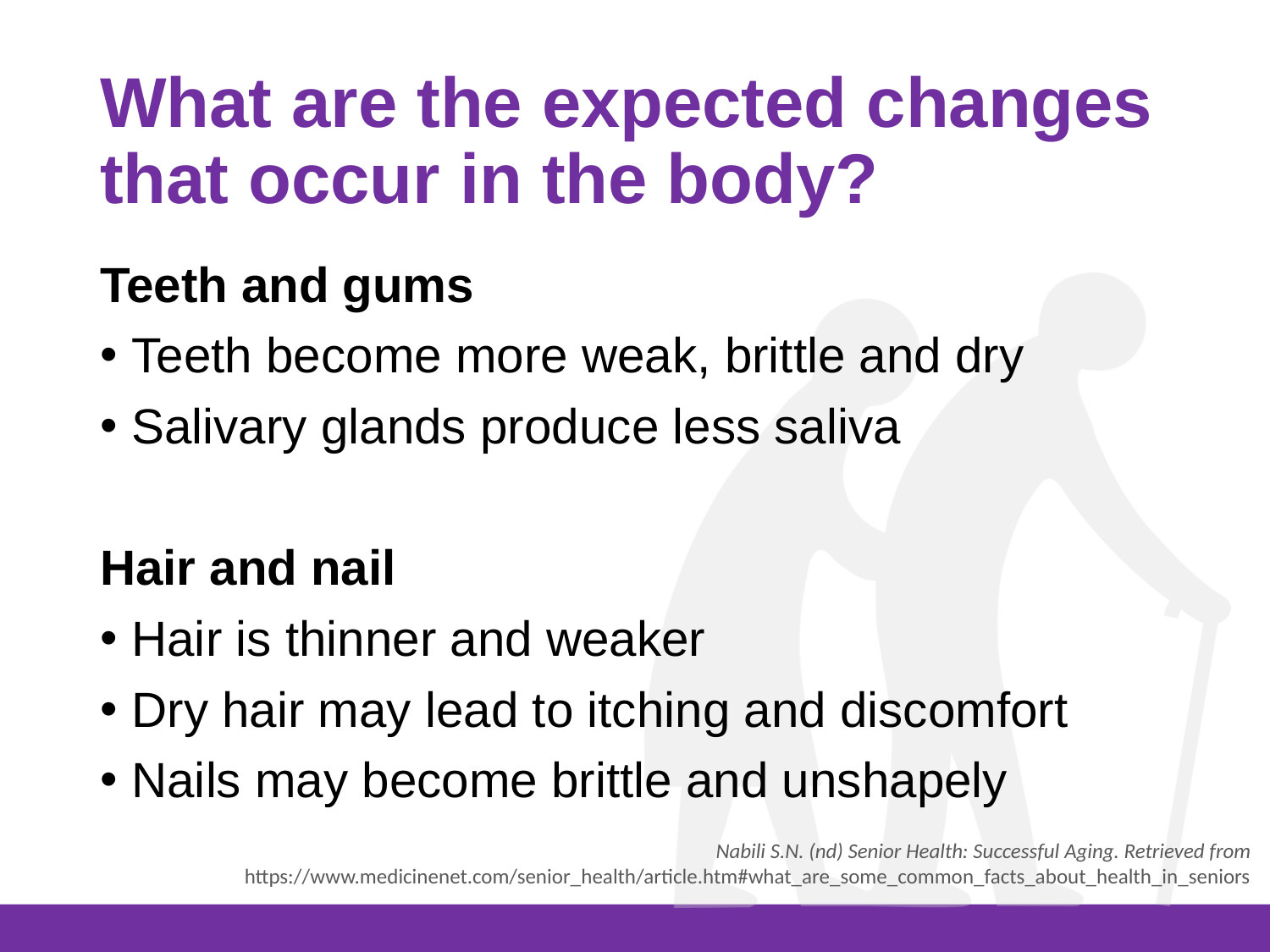

# What are the expected changes that occur in the body?
Teeth and gums
Teeth become more weak, brittle and dry
Salivary glands produce less saliva

Hair and nail
Hair is thinner and weaker
Dry hair may lead to itching and discomfort
Nails may become brittle and unshapely

Nabili S.N. (nd) Senior Health: Successful Aging. Retrieved from https://www.medicinenet.com/senior_health/article.htm#what_are_some_common_facts_about_health_in_seniors